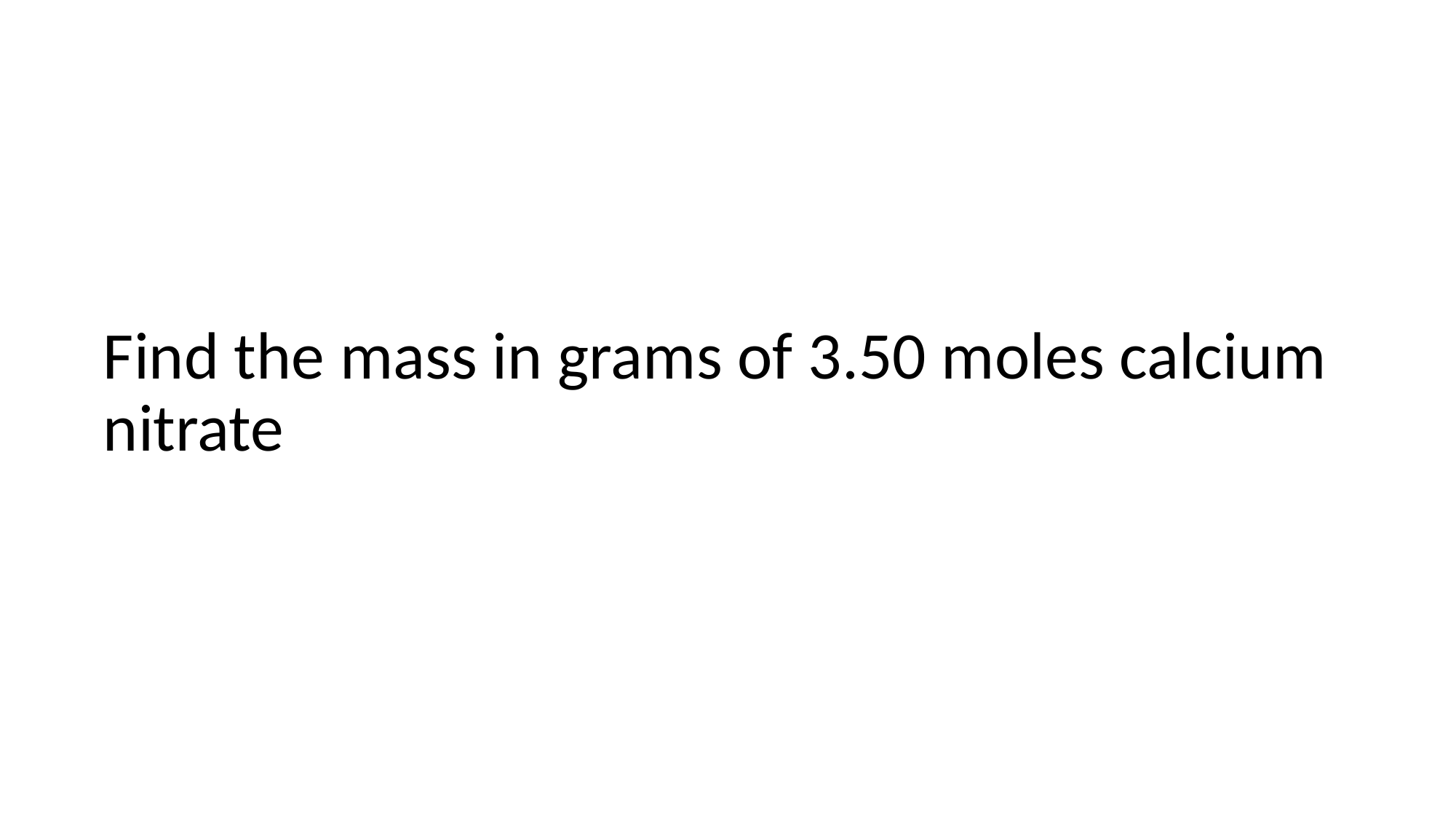

# Find the mass in grams of 3.50 moles calcium nitrate